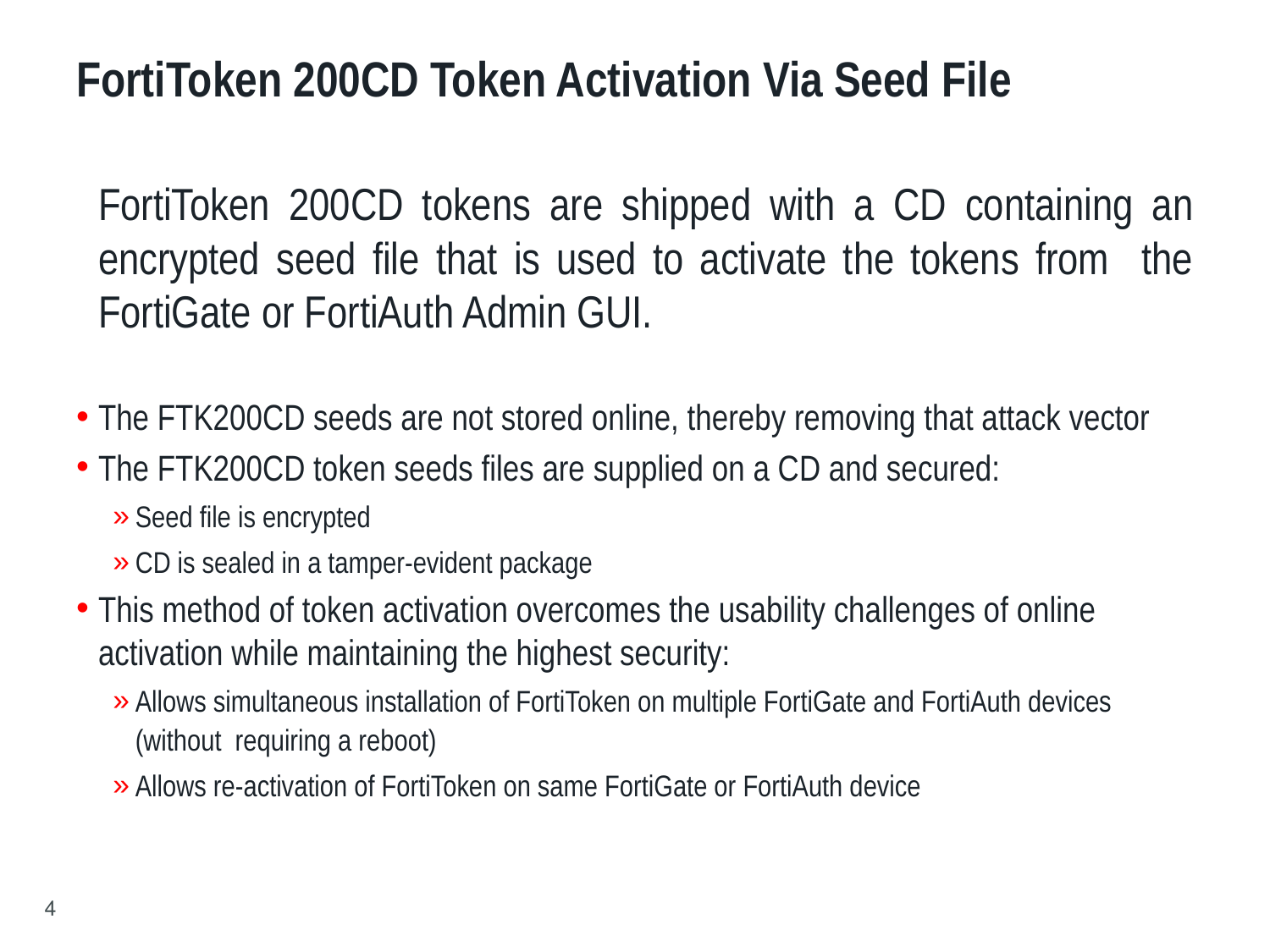

# FortiToken 200CD Token Activation Via Seed File
FortiToken 200CD tokens are shipped with a CD containing an encrypted seed file that is used to activate the tokens from  the FortiGate or FortiAuth Admin GUI.

The FTK200CD seeds are not stored online, thereby removing that attack vector
The FTK200CD token seeds files are supplied on a CD and secured:
Seed file is encrypted
CD is sealed in a tamper-evident package
This method of token activation overcomes the usability challenges of online activation while maintaining the highest security:
Allows simultaneous installation of FortiToken on multiple FortiGate and FortiAuth devices (without  requiring a reboot)
Allows re-activation of FortiToken on same FortiGate or FortiAuth device

4